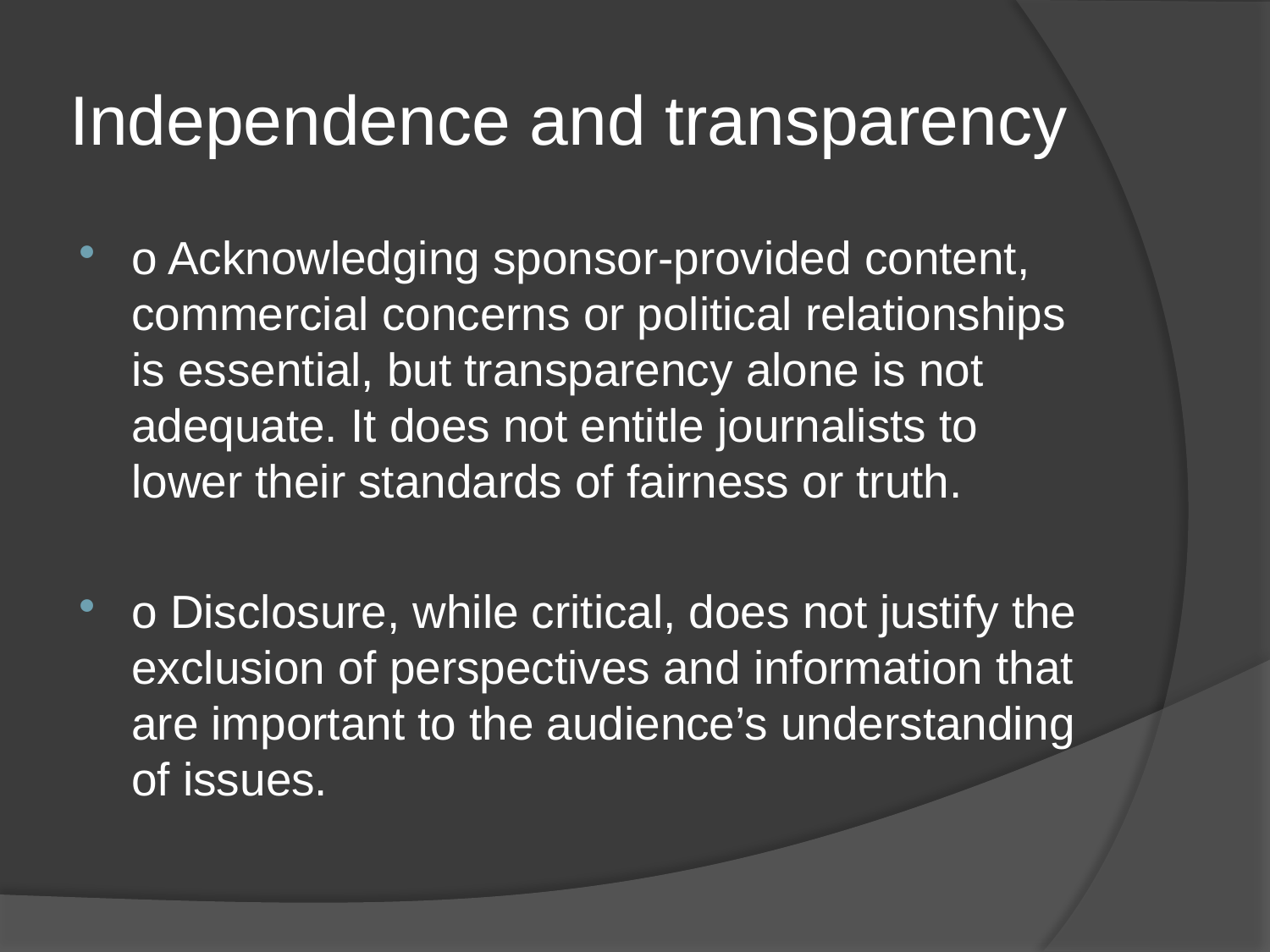

# Independence and transparency
o Acknowledging sponsor-provided content, commercial concerns or political relationships is essential, but transparency alone is not adequate. It does not entitle journalists to lower their standards of fairness or truth.

o Disclosure, while critical, does not justify the exclusion of perspectives and information that are important to the audience’s understanding of issues.